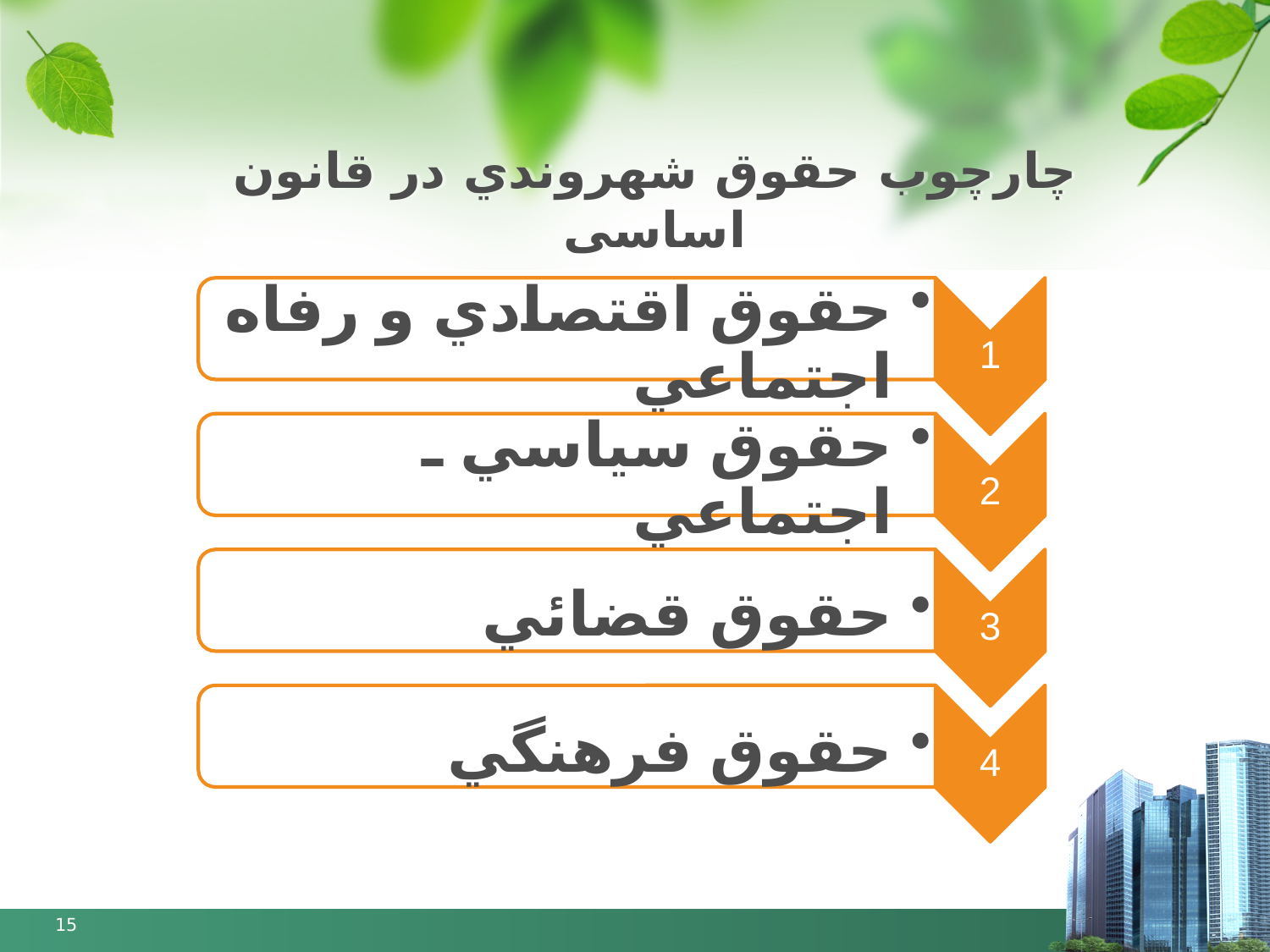

# چارچوب حقوق شهروندي در قانون اساسی
1
حقوق اقتصادي و رفاه اجتماعي
2
حقوق سياسي ـ اجتماعي
3
حقوق قضائي
4
حقوق فرهنگي
15